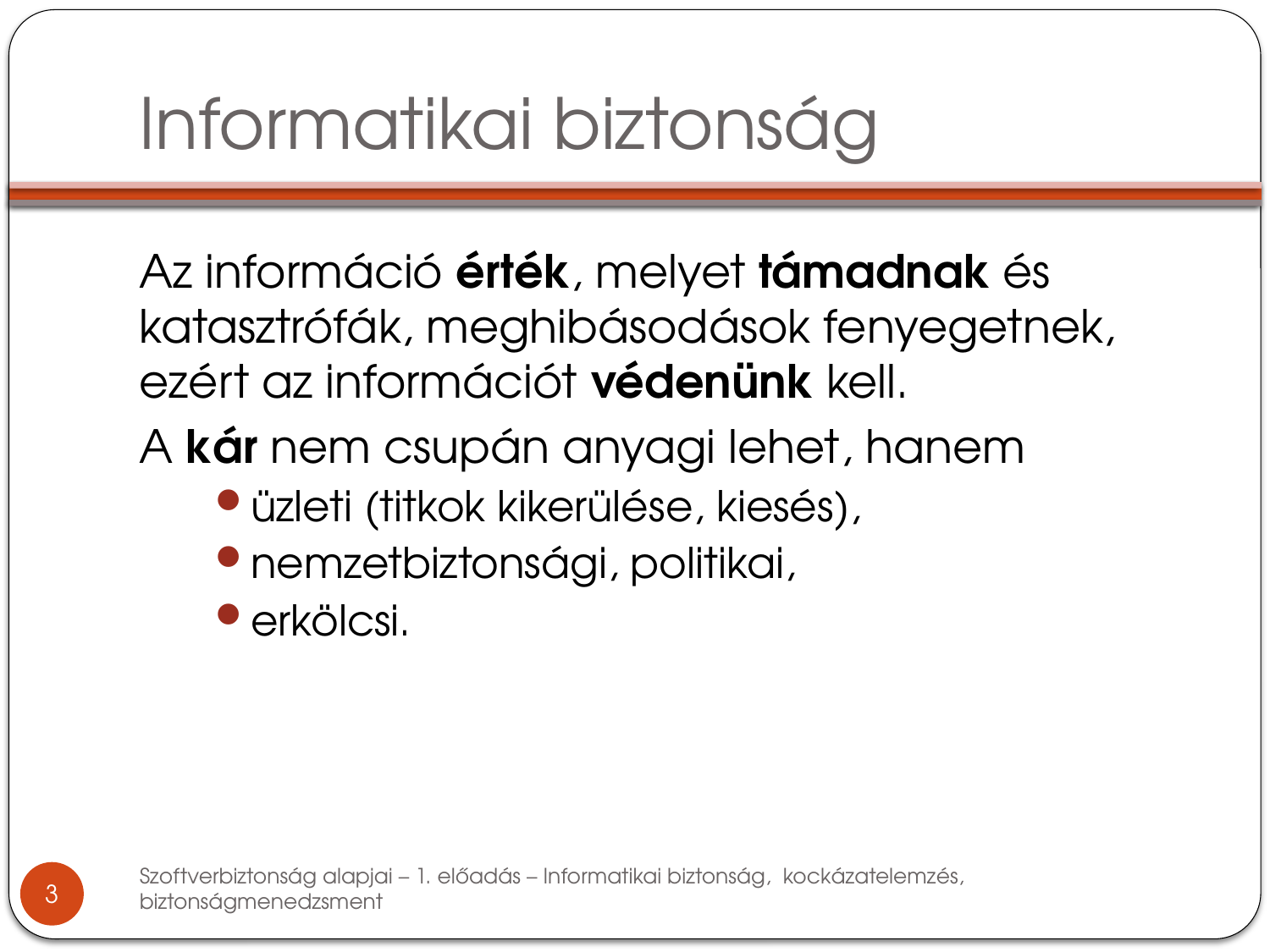

# Informatikai biztonság
Az információ érték, melyet támadnak és katasztrófák, meghibásodások fenyegetnek, ezért az információt védenünk kell.
A kár nem csupán anyagi lehet, hanem
üzleti (titkok kikerülése, kiesés),
nemzetbiztonsági, politikai,
erkölcsi.

Szoftverbiztonság alapjai – 1. előadás – Informatikai biztonság,  kockázatelemzés, biztonságmenedzsment
3